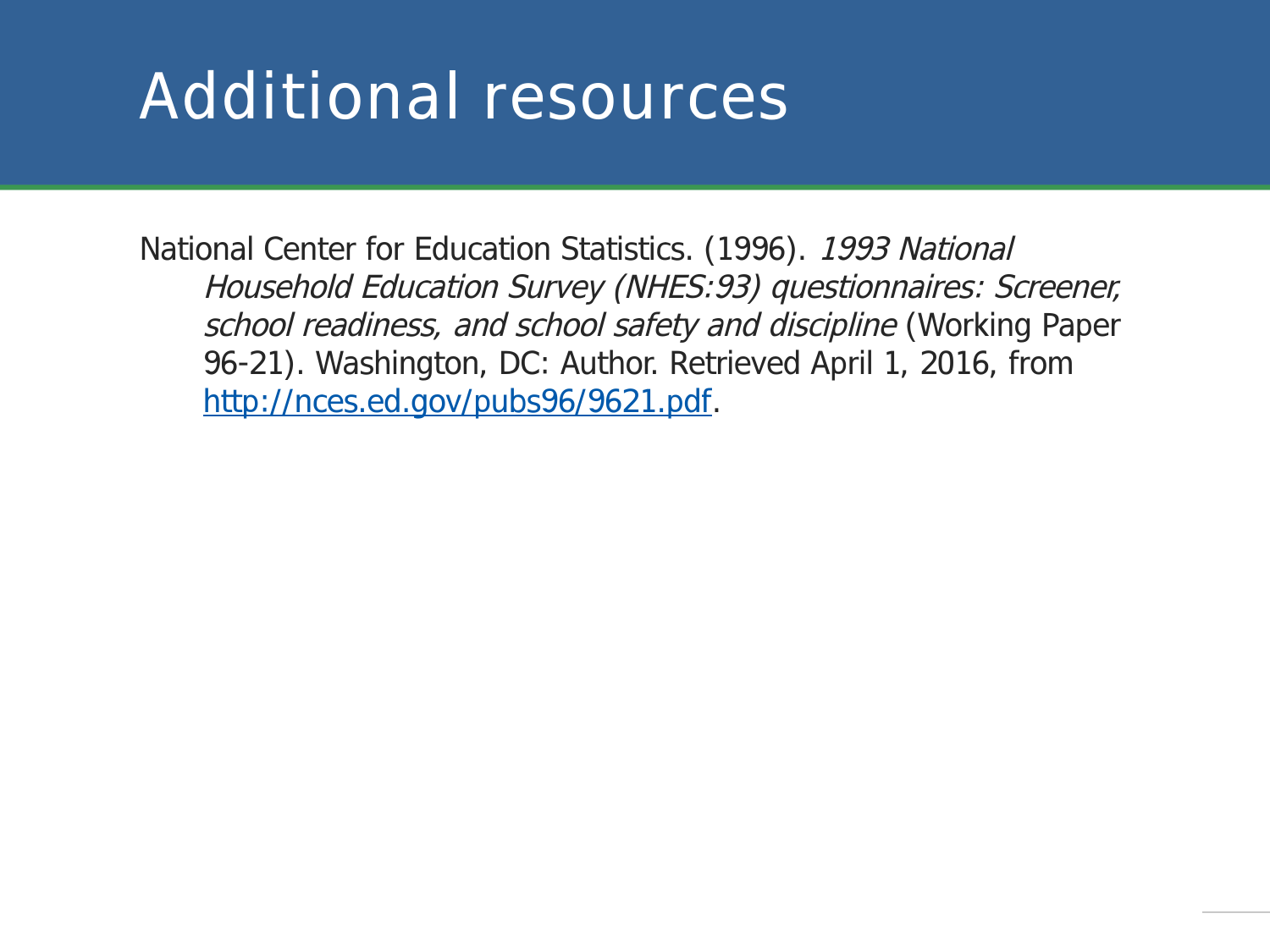

# Additional resources
National Center for Education Statistics. (1996). 1993 National Household Education Survey (NHES:93) questionnaires: Screener, school readiness, and school safety and discipline (Working Paper 96-21). Washington, DC: Author. Retrieved April 1, 2016, from http://nces.ed.gov/pubs96/9621.pdf.